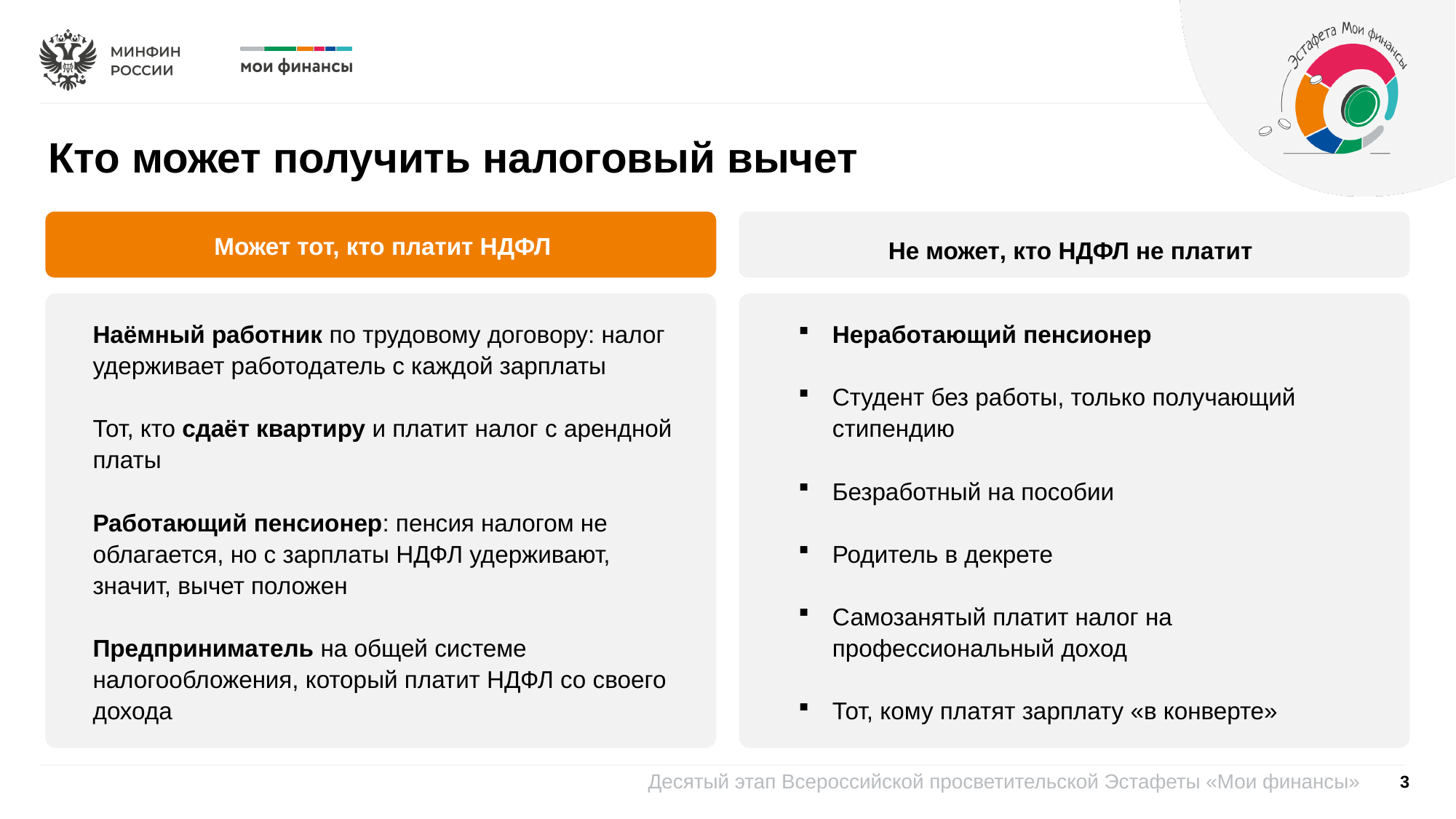

Кто может получить налоговый вычет

Может тот, кто платит НДФЛ
Не может, кто НДФЛ не платит

Наёмный работник по трудовому договору: налог удерживает работодатель с каждой зарплаты

Тот, кто сдаёт квартиру и платит налог с арендной платы

Работающий пенсионер: пенсия налогом не облагается, но с зарплаты НДФЛ удерживают, значит, вычет положен

Предприниматель на общей системе налогообложения, который платит НДФЛ со своего дохода

Неработающий пенсионер

Студент без работы, только получающий стипендию

Безработный на пособии

Родитель в декрете

Самозанятый платит налог на профессиональный доход

Тот, кому платят зарплату «в конверте»

3